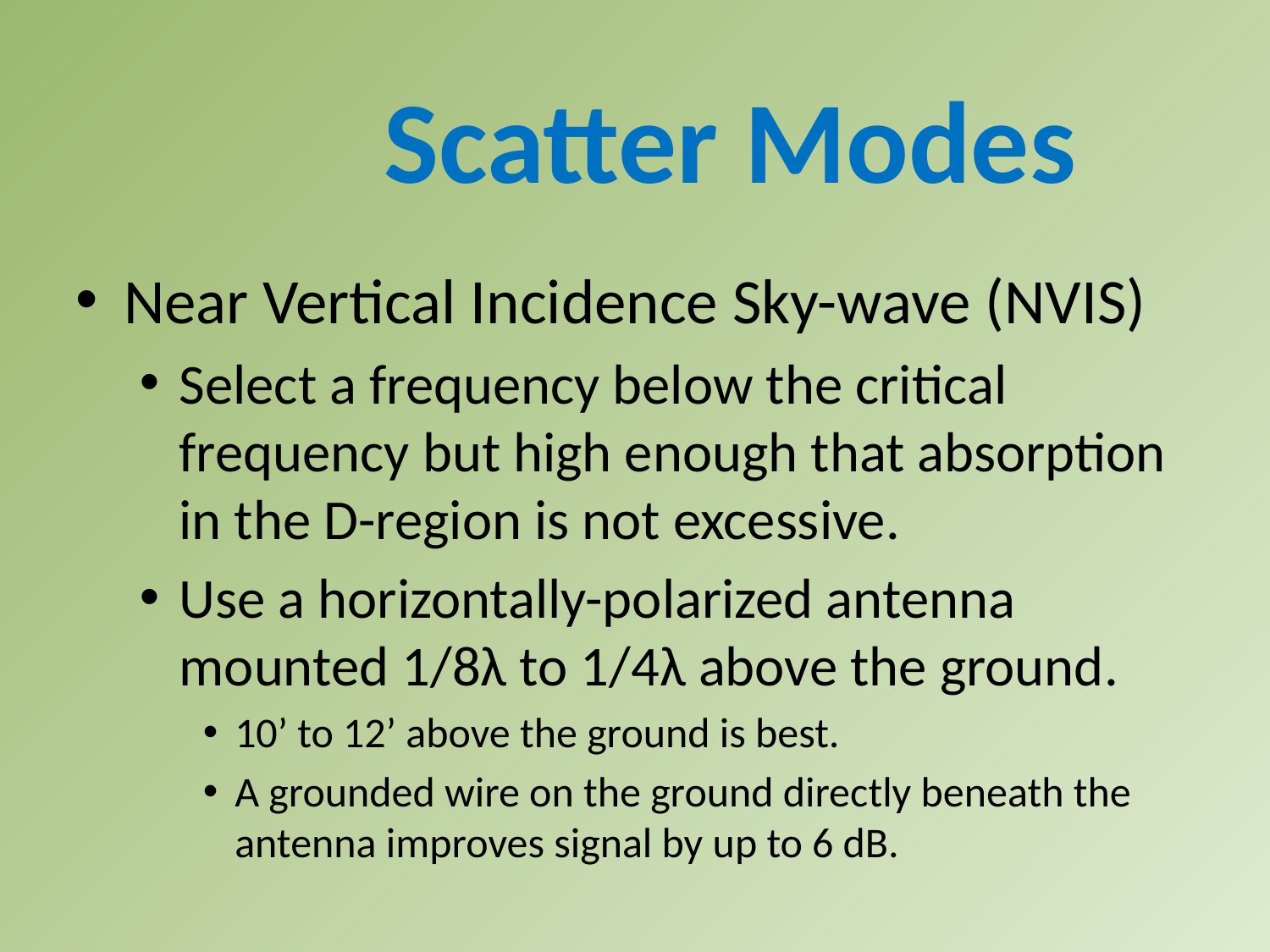

Scatter Modes
Near Vertical Incidence Sky-wave (NVIS)
Select a frequency below the critical frequency but high enough that absorption in the D-region is not excessive.
Use a horizontally-polarized antenna mounted 1/8λ to 1/4λ above the ground.
10’ to 12’ above the ground is best.
A grounded wire on the ground directly beneath the antenna improves signal by up to 6 dB.